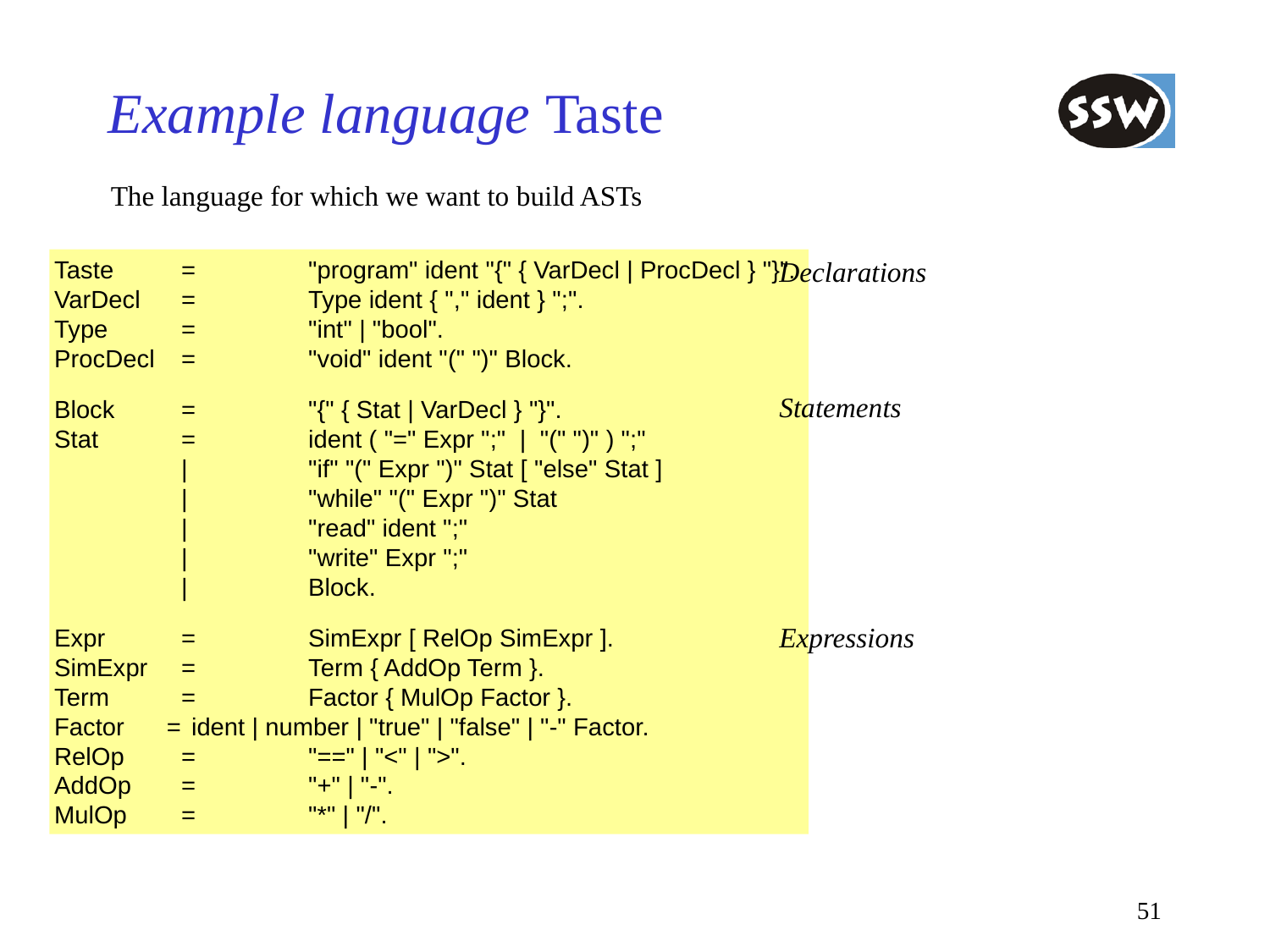

# Example language Taste
The language for which we want to build ASTs
Taste	=	"program" ident "{" { VarDecl | ProcDecl } "}".
VarDecl	=	Type ident { "," ident } ";".
Type	=	"int" | "bool".
ProcDecl	=	"void" ident "(" ")" Block.
Block	=	"{" { Stat | VarDecl } "}".
Stat	=	ident ( "=" Expr ";"  |  "(" ")" ) ";"
	|	"if" "(" Expr ")" Stat [ "else" Stat ]
	|	"while" "(" Expr ")" Stat
	|	"read" ident ";"
	|	"write" Expr ";"
	|	Block.
Expr	=	SimExpr [ RelOp SimExpr ].
SimExpr	=	Term { AddOp Term }.
Term	=	Factor { MulOp Factor }.
Factor	=	ident | number | "true" | "false" | "-" Factor.
RelOp	=	"==" | "<" | ">".
AddOp	=	"+" | "-".
MulOp	=	"*" | "/".
Declarations
Statements
Expressions
51